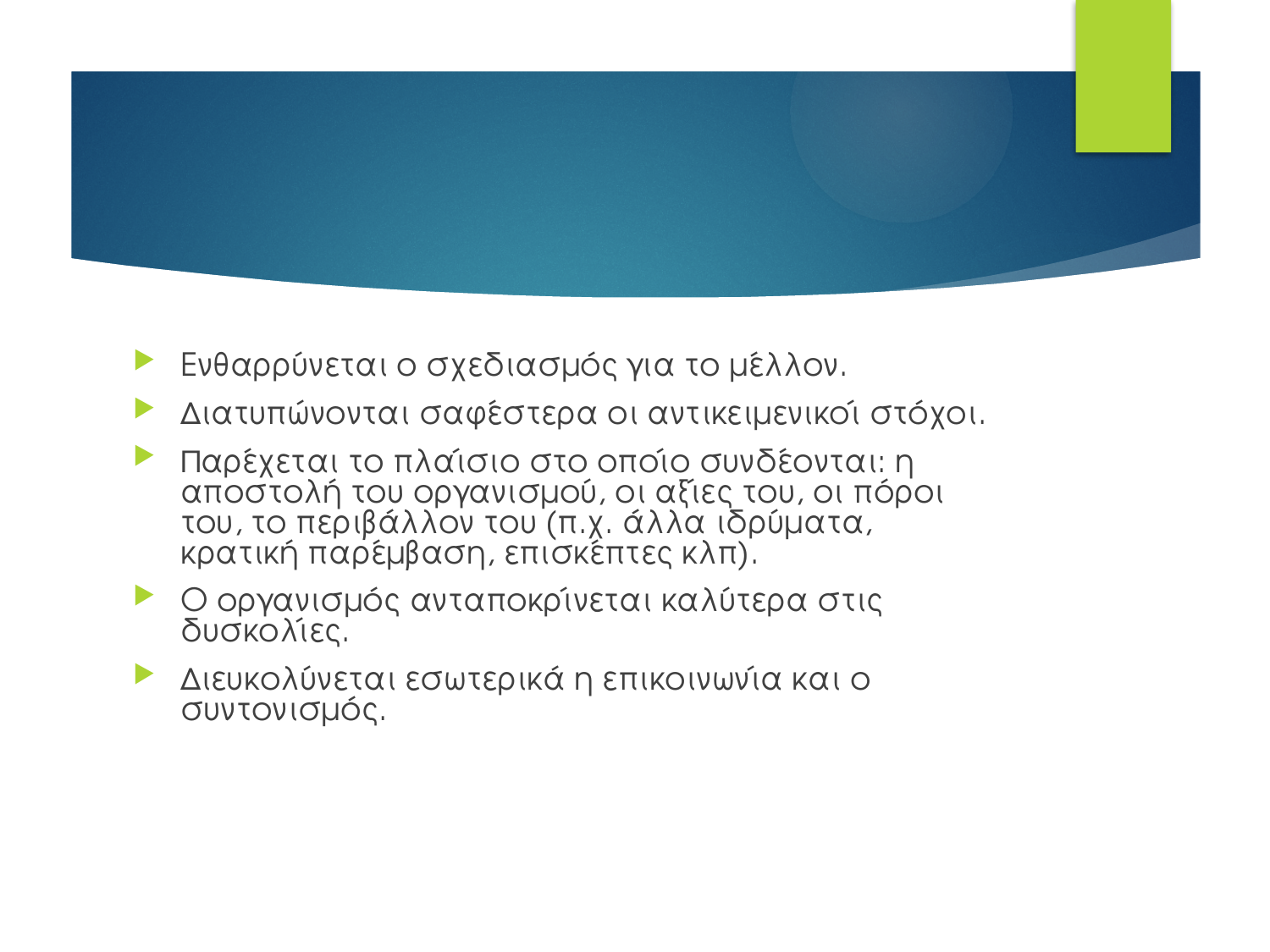

#
Ενθαρρύνεται ο σχεδιασμός για το μέλλον.
Διατυπώνονται σαφέστερα οι αντικειμενικοί στόχοι.
Παρέχεται το πλαίσιο στο οποίο συνδέονται: η αποστολή του οργανισμού, οι αξίες του, οι πόροι του, το περιβάλλον του (π.χ. άλλα ιδρύματα, κρατική παρέμβαση, επισκέπτες κλπ).
Ο οργανισμός ανταποκρίνεται καλύτερα στις δυσκολίες.
Διευκολύνεται εσωτερικά η επικοινωνία και ο συντονισμός.